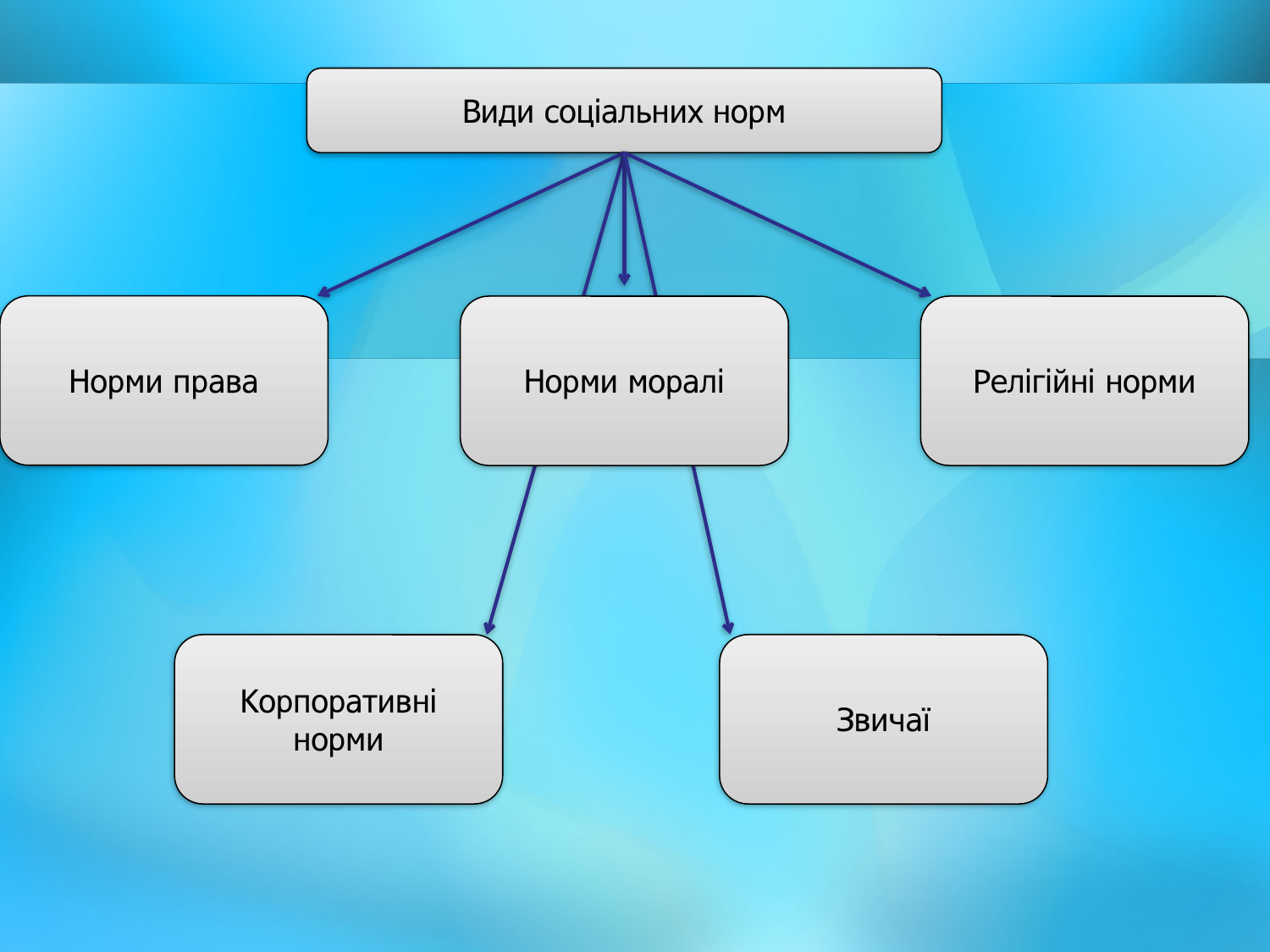

Види соціальних норм
Норми права
Норми моралі
Релігійні норми
Корпоративні норми
Звичаї